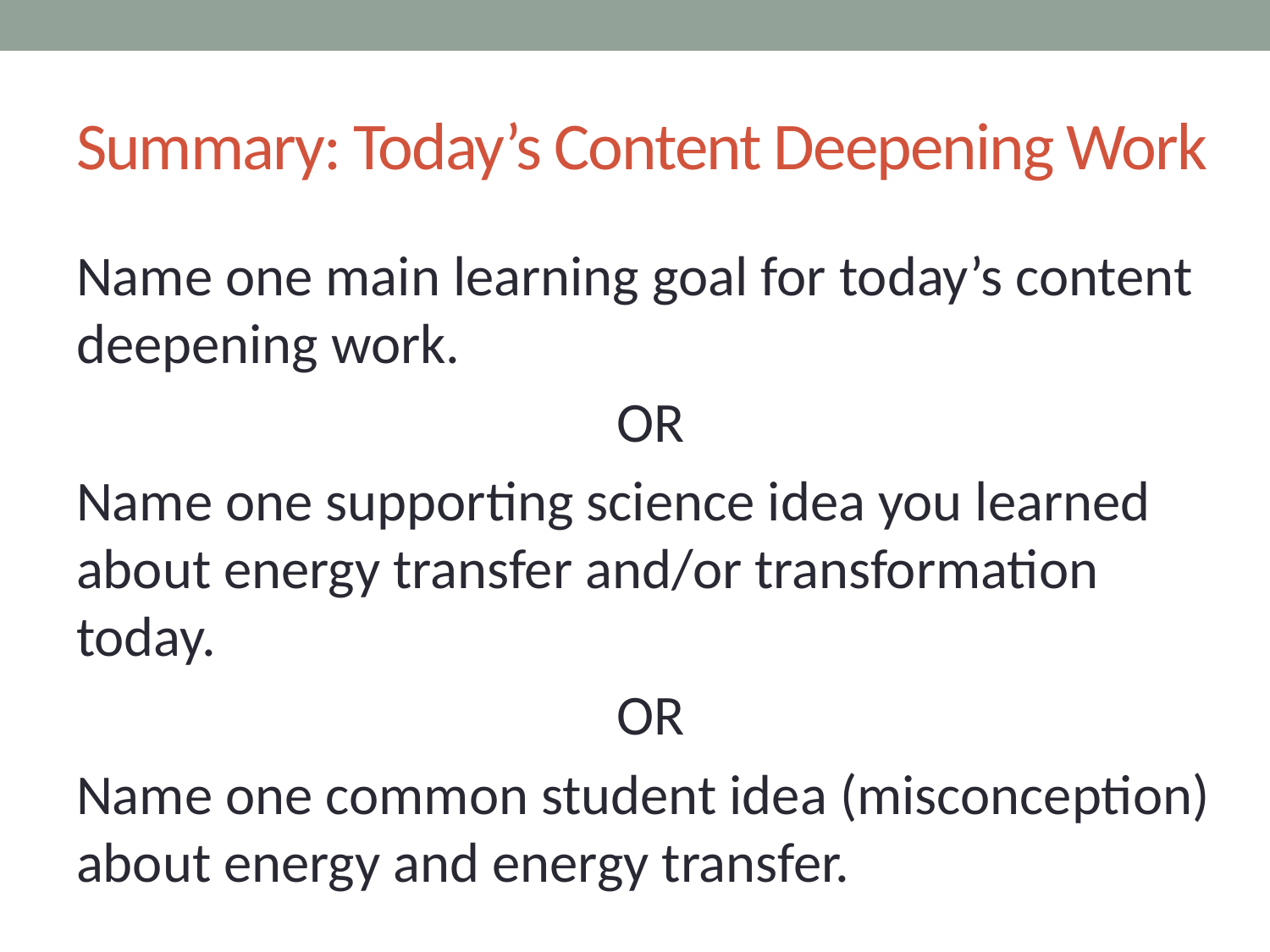

# Summary: Today’s Content Deepening Work
Name one main learning goal for today’s content deepening work.
OR
Name one supporting science idea you learned about energy transfer and/or transformation today.
OR
Name one common student idea (misconception) about energy and energy transfer.